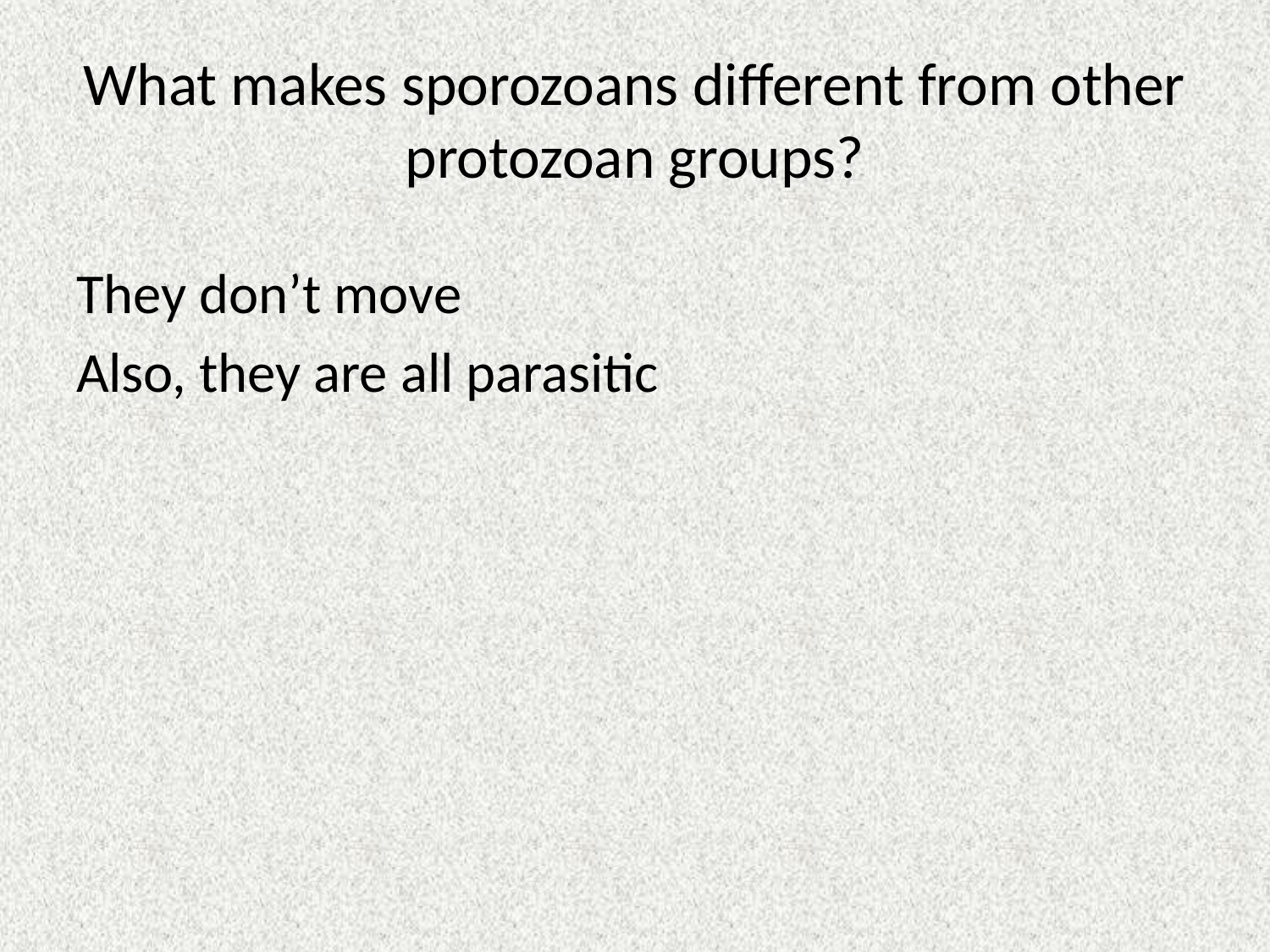

# What makes sporozoans different from other protozoan groups?
They don’t move
Also, they are all parasitic